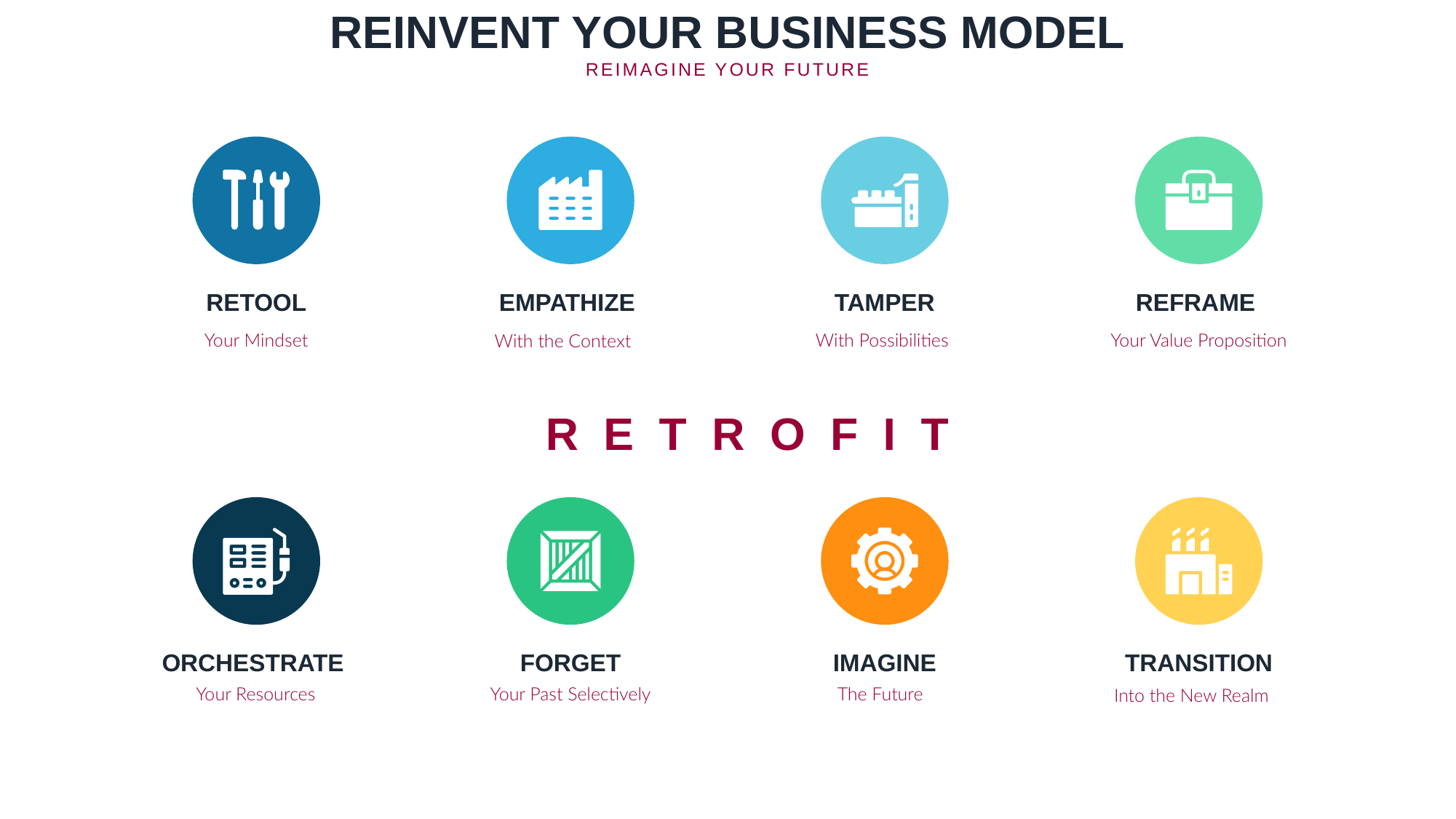

REINVENT YOUR BUSINESS MODEL
REIMAGINE YOUR FUTURE

REFRAME
RETOOL
EMPATHIZE
TAMPER
Your Value Proposition
With Possibilities
Your Mindset
With the Context
R  E  T  R  O  F  I  T

TRANSITION
ORCHESTRATE
FORGET
IMAGINE
The Future
Your Past Selectively
Your Resources
Into the New Realm